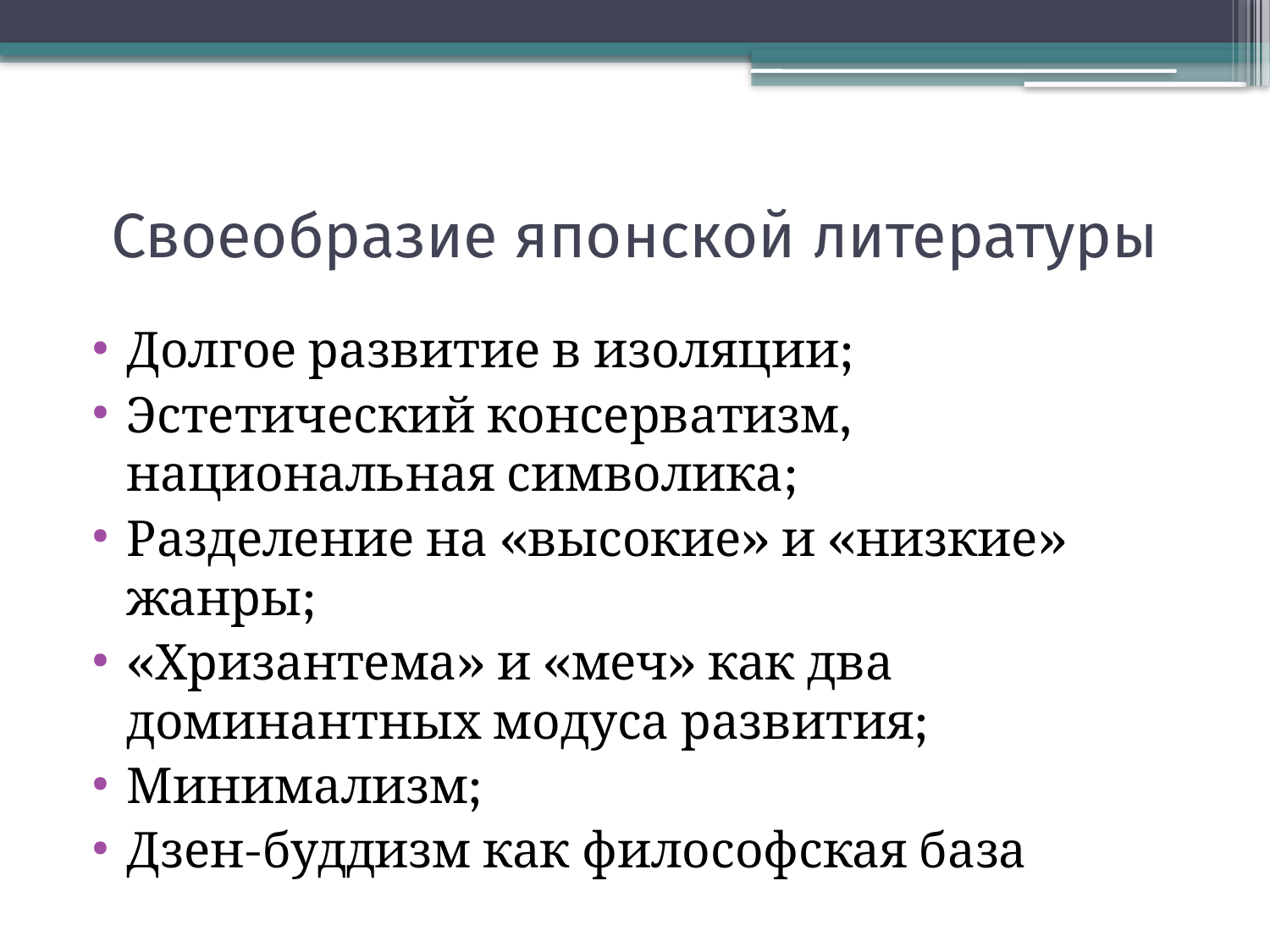

# Своеобразие японской литературы
Долгое развитие в изоляции;
Эстетический консерватизм, национальная символика;
Разделение на «высокие» и «низкие» жанры;
«Хризантема» и «меч» как два доминантных модуса развития;
Минимализм;
Дзен-буддизм как философская база